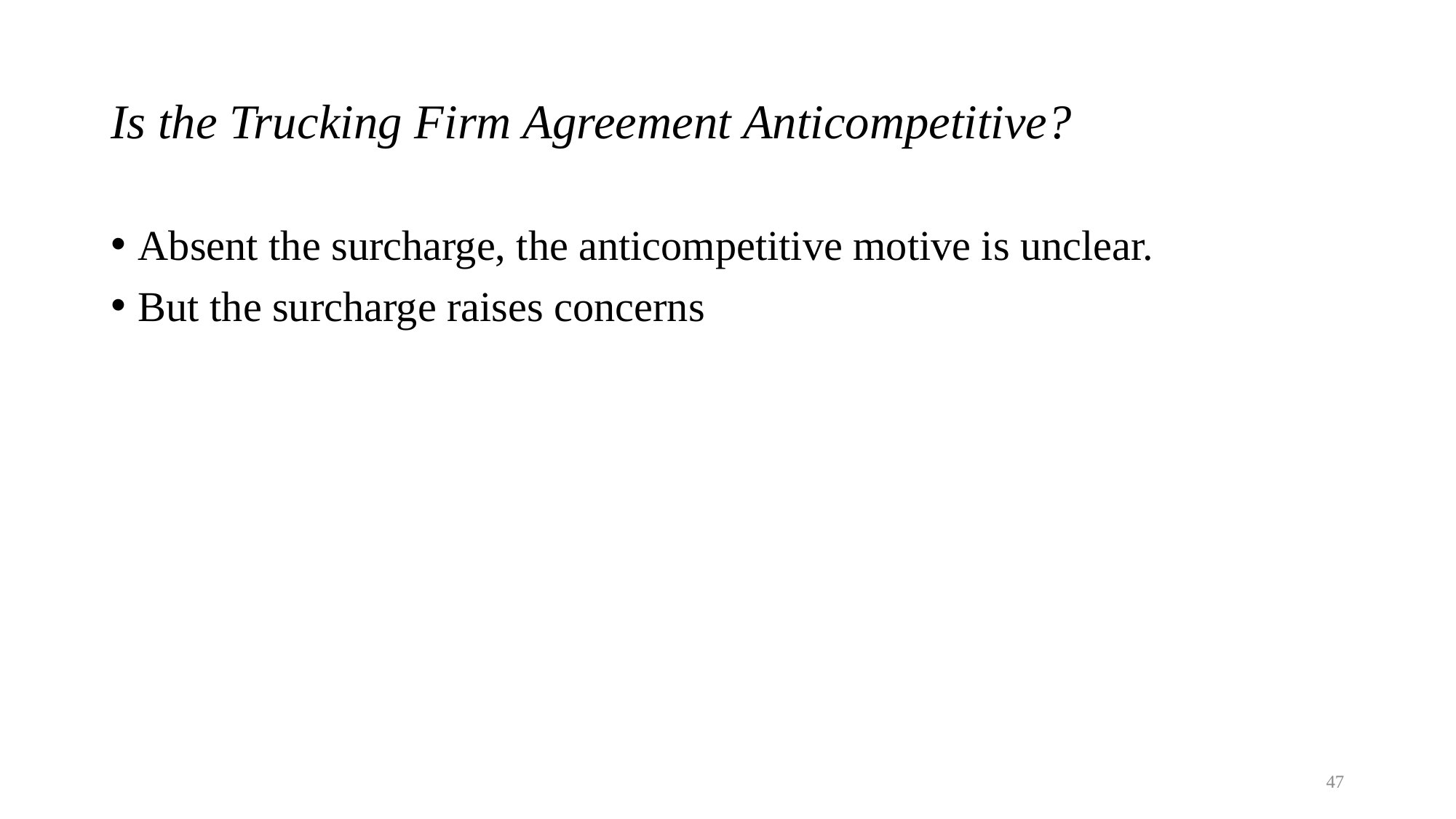

# Is the Trucking Firm Agreement Anticompetitive?
Absent the surcharge, the anticompetitive motive is unclear.
But the surcharge raises concerns
47